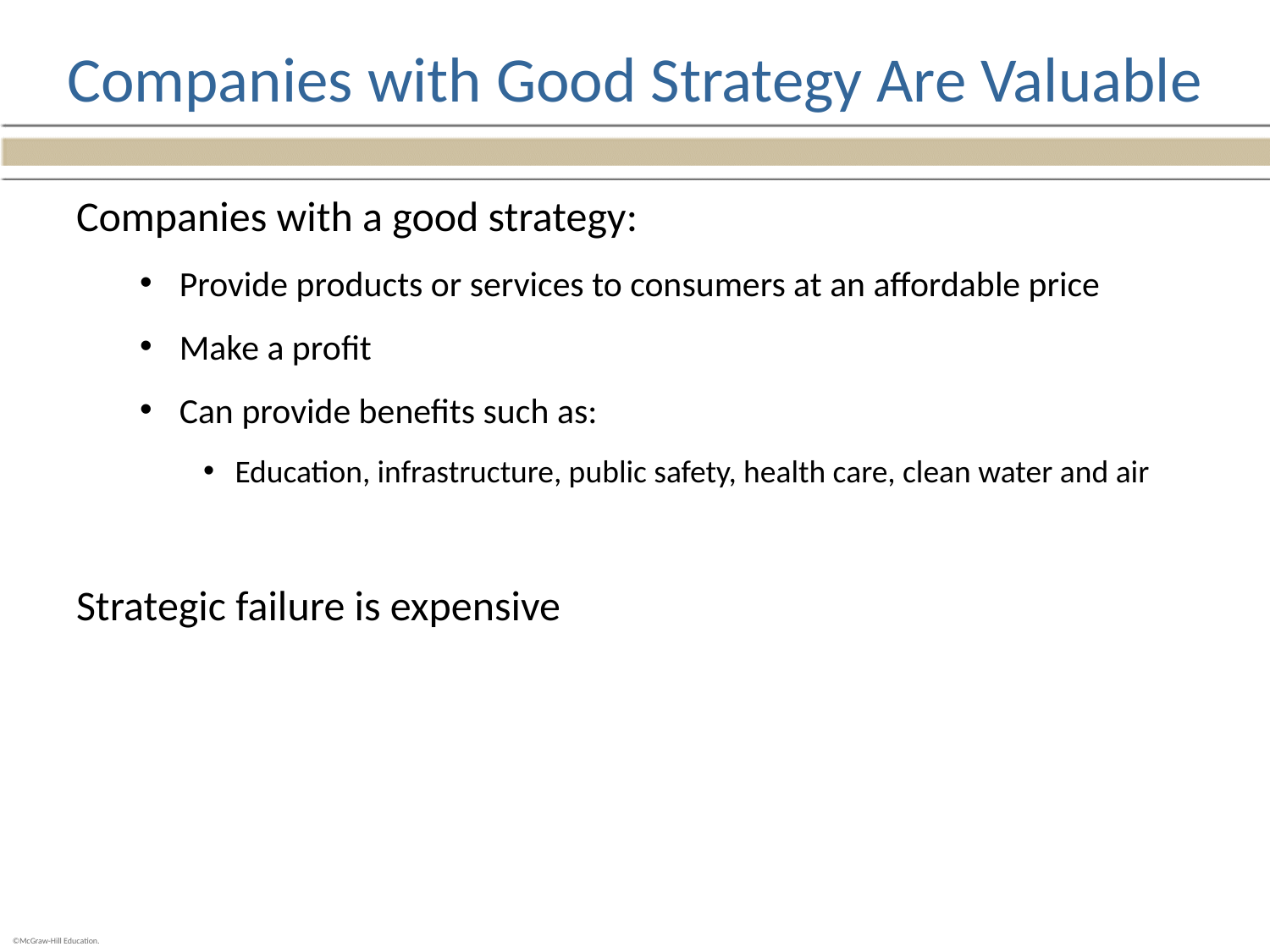

# Companies with Good Strategy Are Valuable
Companies with a good strategy:
Provide products or services to consumers at an affordable price
Make a profit
Can provide benefits such as:
Education, infrastructure, public safety, health care, clean water and air

Strategic failure is expensive